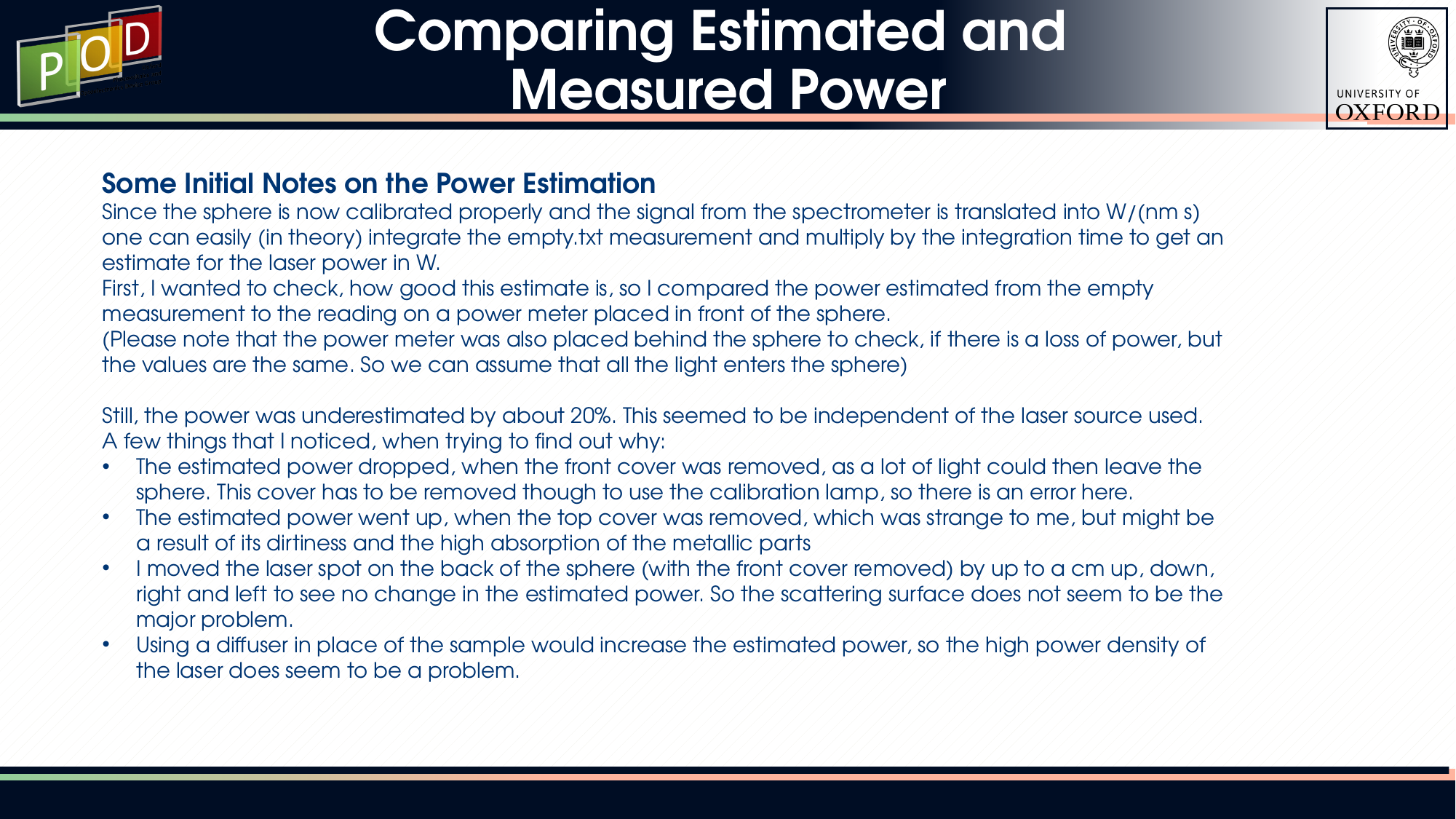

# Comparing Estimated and Measured Power
Some Initial Notes on the Power Estimation
Since the sphere is now calibrated properly and the signal from the spectrometer is translated into W/(nm s)
one can easily (in theory) integrate the empty.txt measurement and multiply by the integration time to get an estimate for the laser power in W.
First, I wanted to check, how good this estimate is, so I compared the power estimated from the empty measurement to the reading on a power meter placed in front of the sphere.
(Please note that the power meter was also placed behind the sphere to check, if there is a loss of power, but the values are the same. So we can assume that all the light enters the sphere)

Still, the power was underestimated by about 20%. This seemed to be independent of the laser source used.
A few things that I noticed, when trying to find out why:
The estimated power dropped, when the front cover was removed, as a lot of light could then leave the sphere. This cover has to be removed though to use the calibration lamp, so there is an error here.
The estimated power went up, when the top cover was removed, which was strange to me, but might be a result of its dirtiness and the high absorption of the metallic parts
I moved the laser spot on the back of the sphere (with the front cover removed) by up to a cm up, down, right and left to see no change in the estimated power. So the scattering surface does not seem to be the major problem.
Using a diffuser in place of the sample would increase the estimated power, so the high power density of the laser does seem to be a problem.